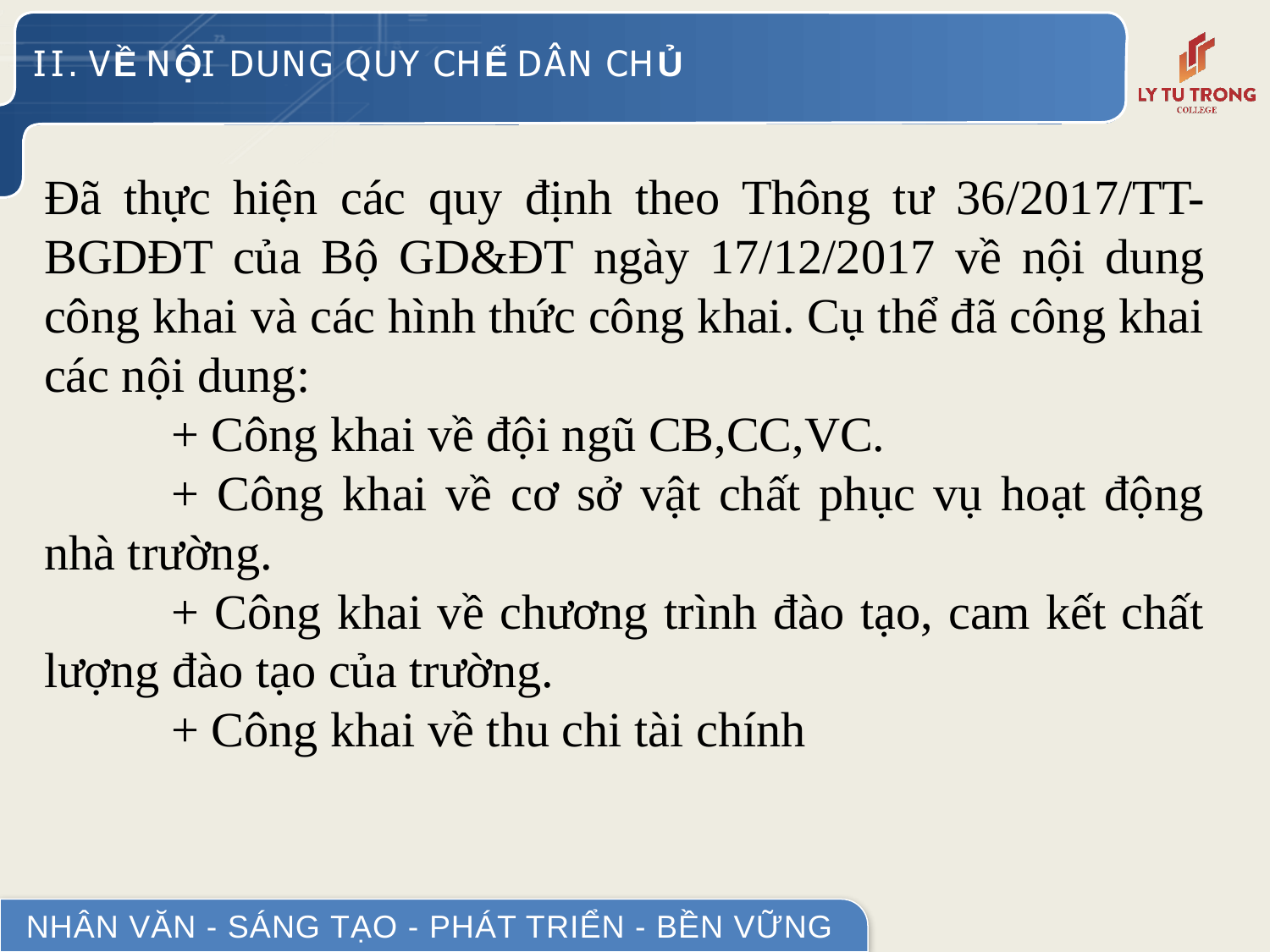

II. VỀ NỘI DUNG QUY CHẾ DÂN CHỦ
Đã thực hiện các quy định theo Thông tư 36/2017/TT-BGDĐT của Bộ GD&ĐT ngày 17/12/2017 về nội dung công khai và các hình thức công khai. Cụ thể đã công khai các nội dung:
	+ Công khai về đội ngũ CB,CC,VC.
	+ Công khai về cơ sở vật chất phục vụ hoạt động nhà trường.
	+ Công khai về chương trình đào tạo, cam kết chất lượng đào tạo của trường.
	+ Công khai về thu chi tài chính